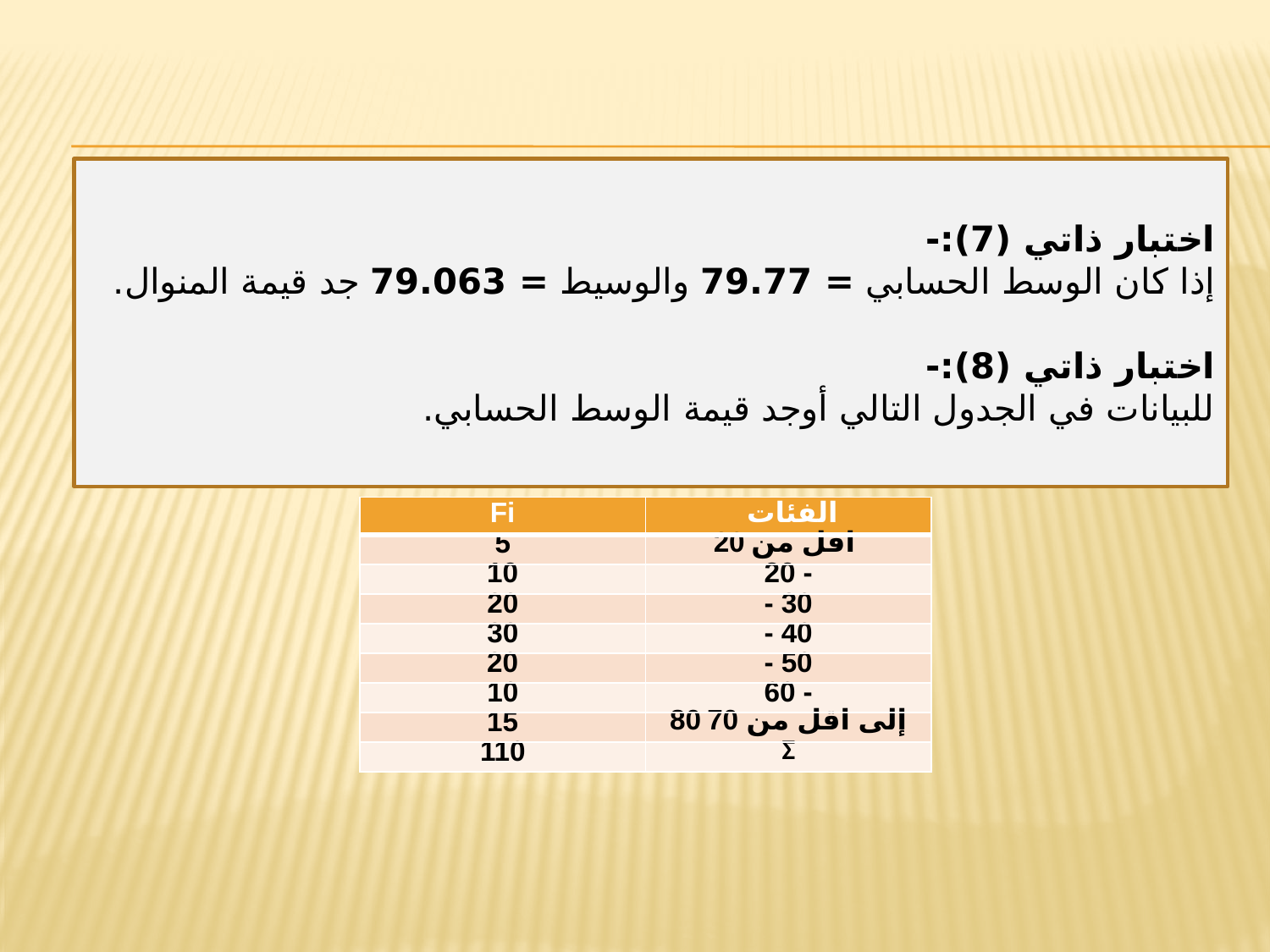

اختبار ذاتي (7):-
إذا كان الوسط الحسابي = 79.77 والوسيط = 79.063 جد قيمة المنوال.

اختبار ذاتي (8):-
للبيانات في الجدول التالي أوجد قيمة الوسط الحسابي.
| Fi | الفئات |
| --- | --- |
| 5 | 20 اقل من |
| 10 | 20 - |
| 20 | 30 - |
| 30 | 40 - |
| 20 | 50 - |
| 10 | 60 - |
| 15 | 80 إلى اقل من 70 |
| 110 | Σ |